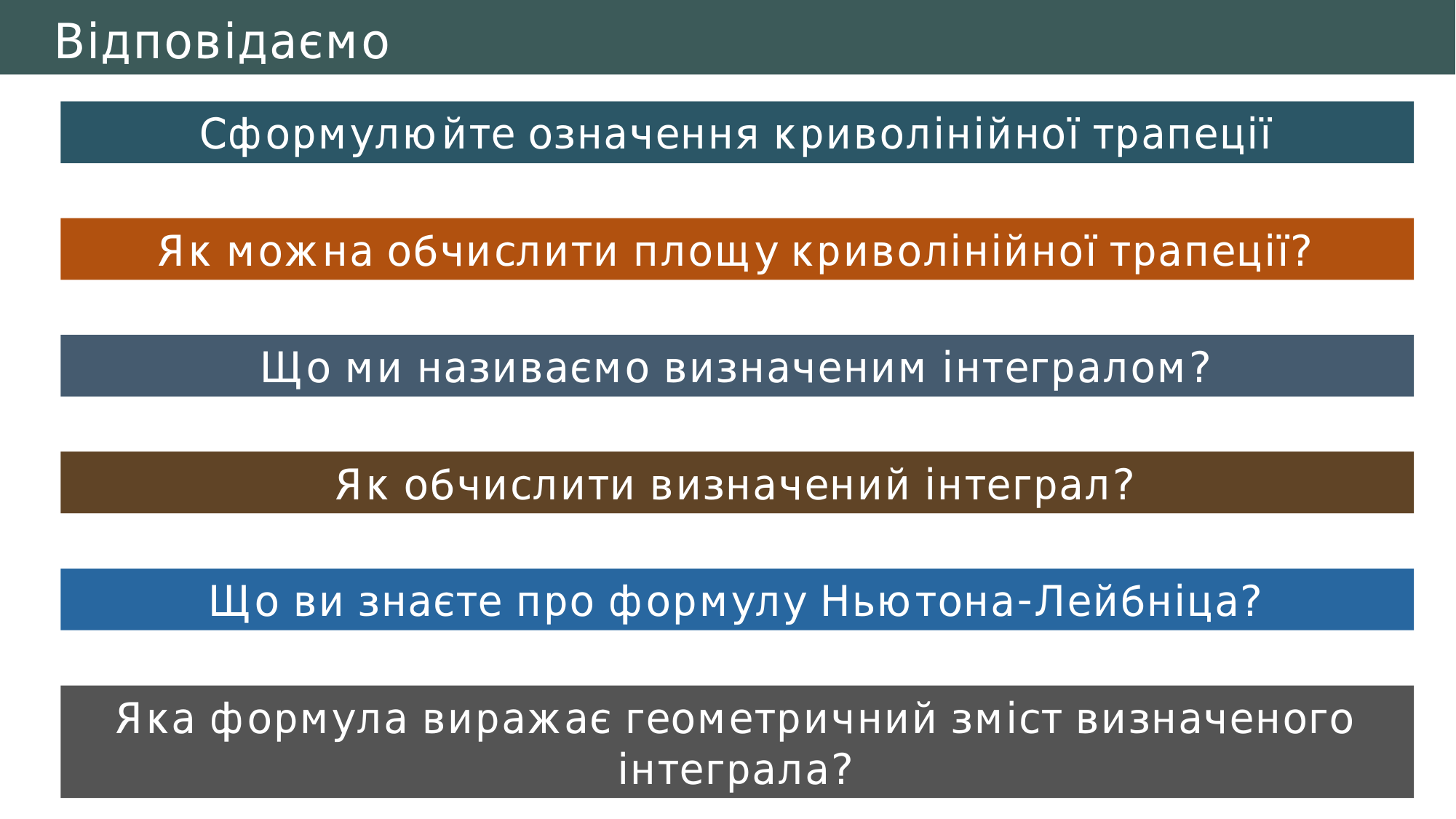

Відповідаємо
Сформулюйте означення криволінійної трапеції
Як можна обчислити площу криволінійної трапеції?
Що ми називаємо визначеним інтегралом?
Як обчислити визначений інтеграл?
Що ви знаєте про формулу Ньютона-Лейбніца?
Яка формула виражає геометричний зміст визначеного інтеграла?